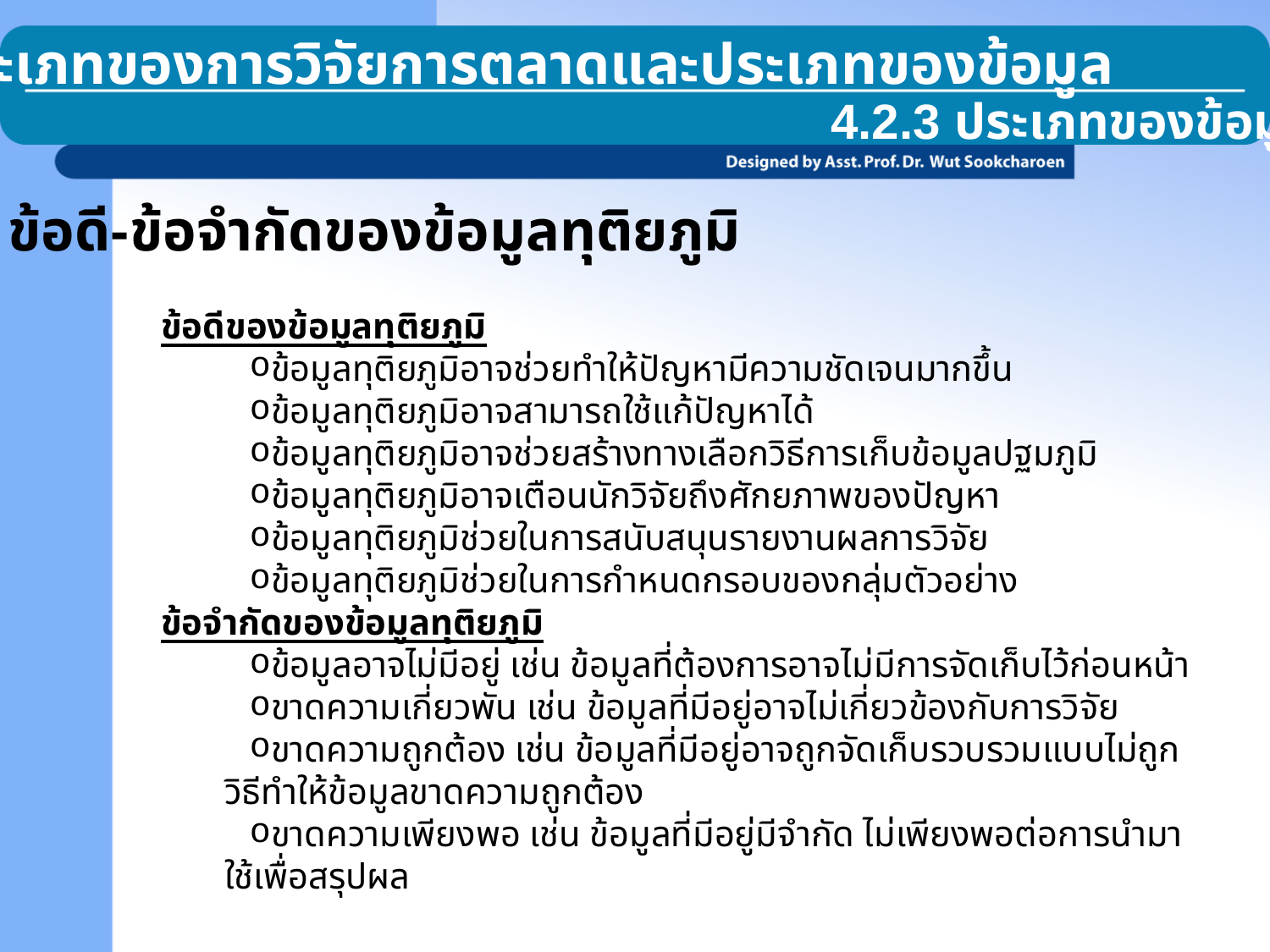

4.2 ประเภทของการวิจัยการตลาดและประเภทของข้อมูล

4.2.3 ประเภทของข้อมูล
ข้อดี-ข้อจำกัดของข้อมูลทุติยภูมิ
ข้อดีของข้อมูลทุติยภูมิ
ข้อมูลทุติยภูมิอาจช่วยทำให้ปัญหามีความชัดเจนมากขึ้น
ข้อมูลทุติยภูมิอาจสามารถใช้แก้ปัญหาได้
ข้อมูลทุติยภูมิอาจช่วยสร้างทางเลือกวิธีการเก็บข้อมูลปฐมภูมิ
ข้อมูลทุติยภูมิอาจเตือนนักวิจัยถึงศักยภาพของปัญหา
ข้อมูลทุติยภูมิช่วยในการสนับสนุนรายงานผลการวิจัย
ข้อมูลทุติยภูมิช่วยในการกำหนดกรอบของกลุ่มตัวอย่าง
ข้อจำกัดของข้อมูลทุติยภูมิ
ข้อมูลอาจไม่มีอยู่ เช่น ข้อมูลที่ต้องการอาจไม่มีการจัดเก็บไว้ก่อนหน้า
ขาดความเกี่ยวพัน เช่น ข้อมูลที่มีอยู่อาจไม่เกี่ยวข้องกับการวิจัย
ขาดความถูกต้อง เช่น ข้อมูลที่มีอยู่อาจถูกจัดเก็บรวบรวมแบบไม่ถูกวิธีทำให้ข้อมูลขาดความถูกต้อง
ขาดความเพียงพอ เช่น ข้อมูลที่มีอยู่มีจำกัด ไม่เพียงพอต่อการนำมาใช้เพื่อสรุปผล